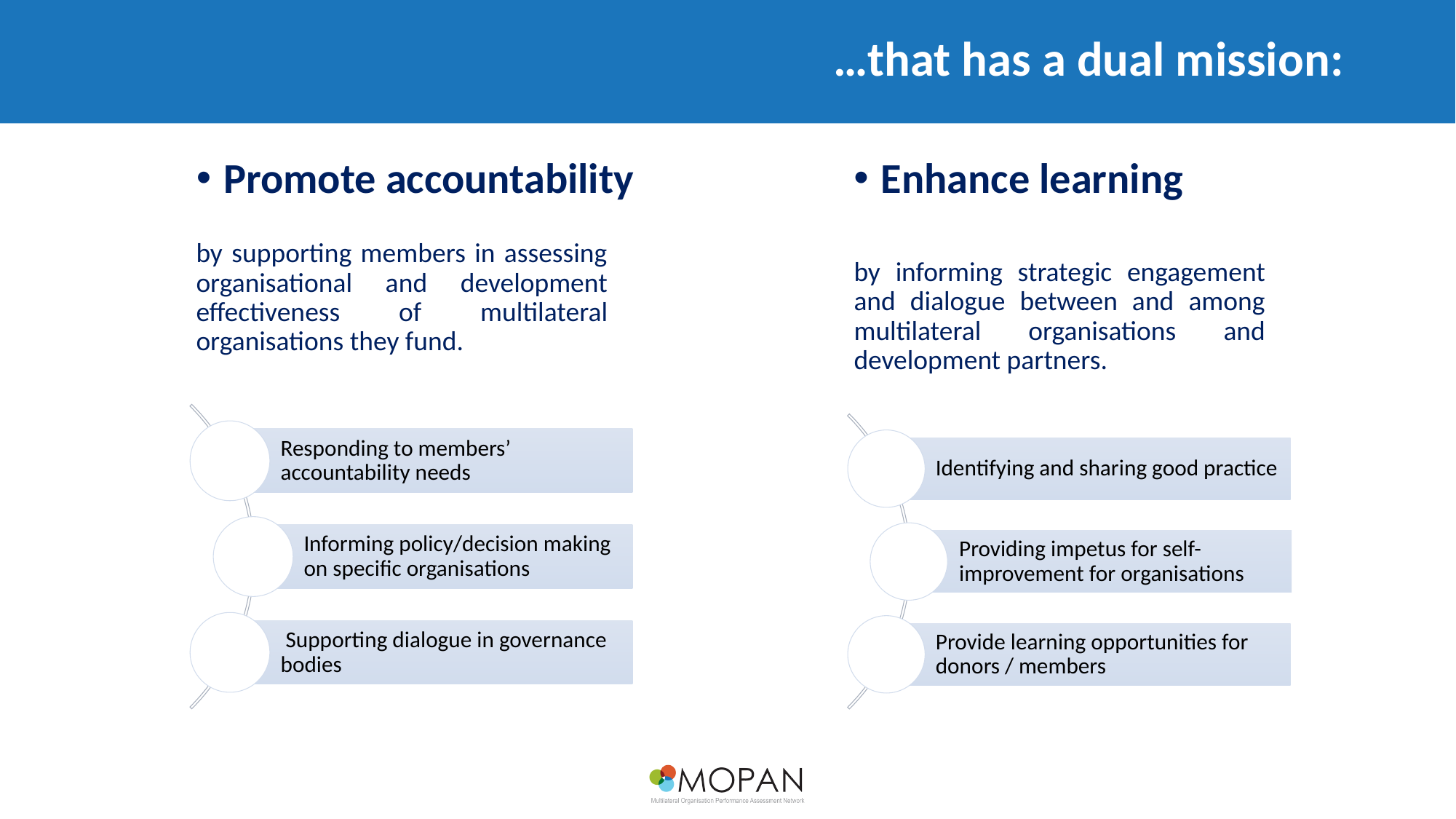

# …that has a dual mission:
Promote accountability
Enhance learning
Enhance Accountability
by supporting members in assessing organisational and development effectiveness of multilateral organisations they fund.
by informing strategic engagement and dialogue between and among multilateral organisations and development partners.
Responding to members’ accountability needs
Informing policy/decision making on specific organisations
 Supporting dialogue in governance bodies
Identifying and sharing good practice
Providing impetus for self-improvement for organisations
Provide learning opportunities for donors / members
Promote Learning